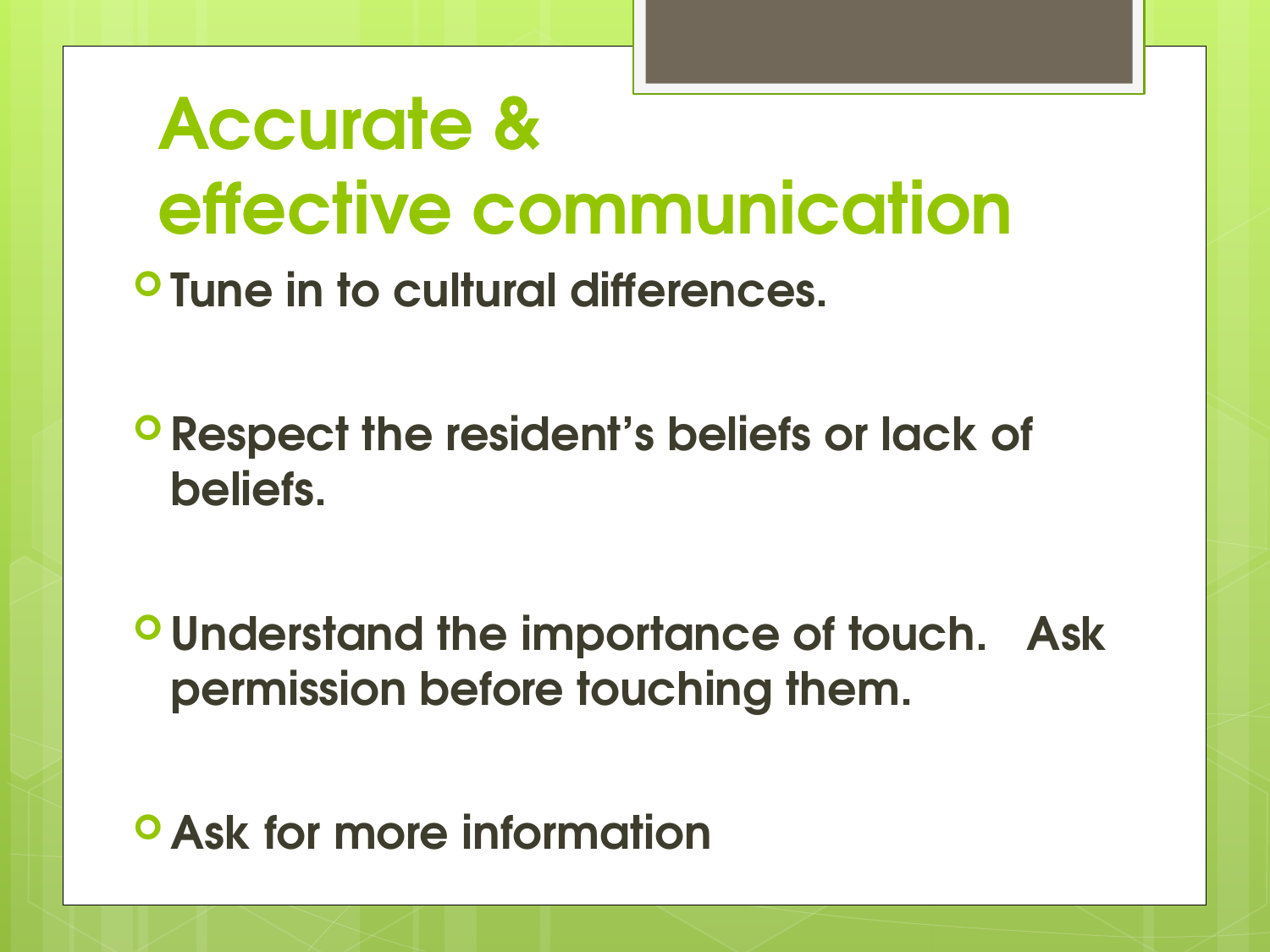

# Accurate & effective communication
Tune in to cultural differences.

Respect the resident’s beliefs or lack of beliefs.

Understand the importance of touch.   Ask permission before touching them.

Ask for more information